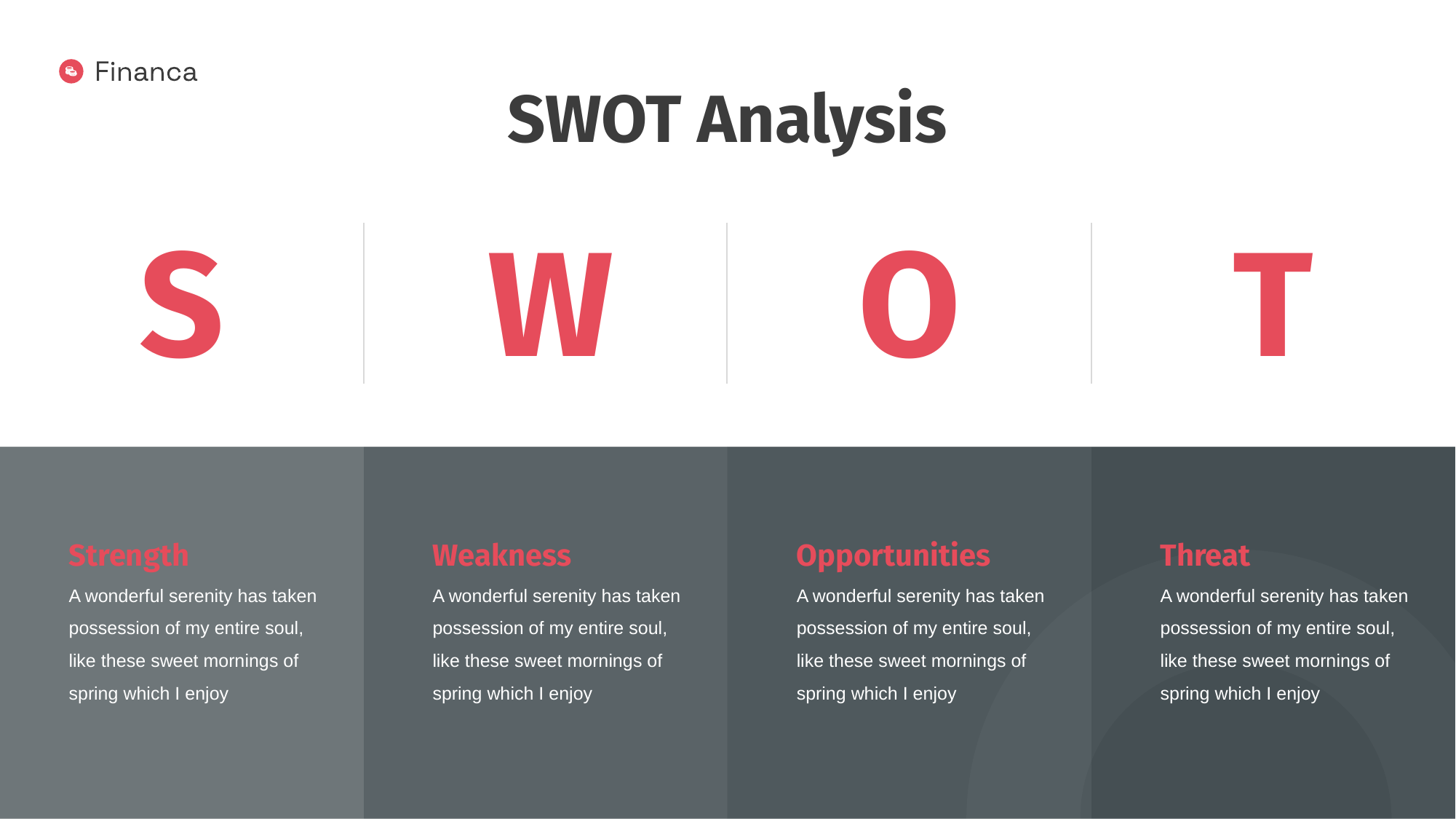

# SWOT Analysis
S
W
O
T

Strength
Weakness
Opportunities
Threat

A wonderful serenity has taken possession of my entire soul, like these sweet mornings of spring which I enjoy
A wonderful serenity has taken possession of my entire soul, like these sweet mornings of spring which I enjoy
A wonderful serenity has taken possession of my entire soul, like these sweet mornings of spring which I enjoy
A wonderful serenity has taken possession of my entire soul, like these sweet mornings of spring which I enjoy